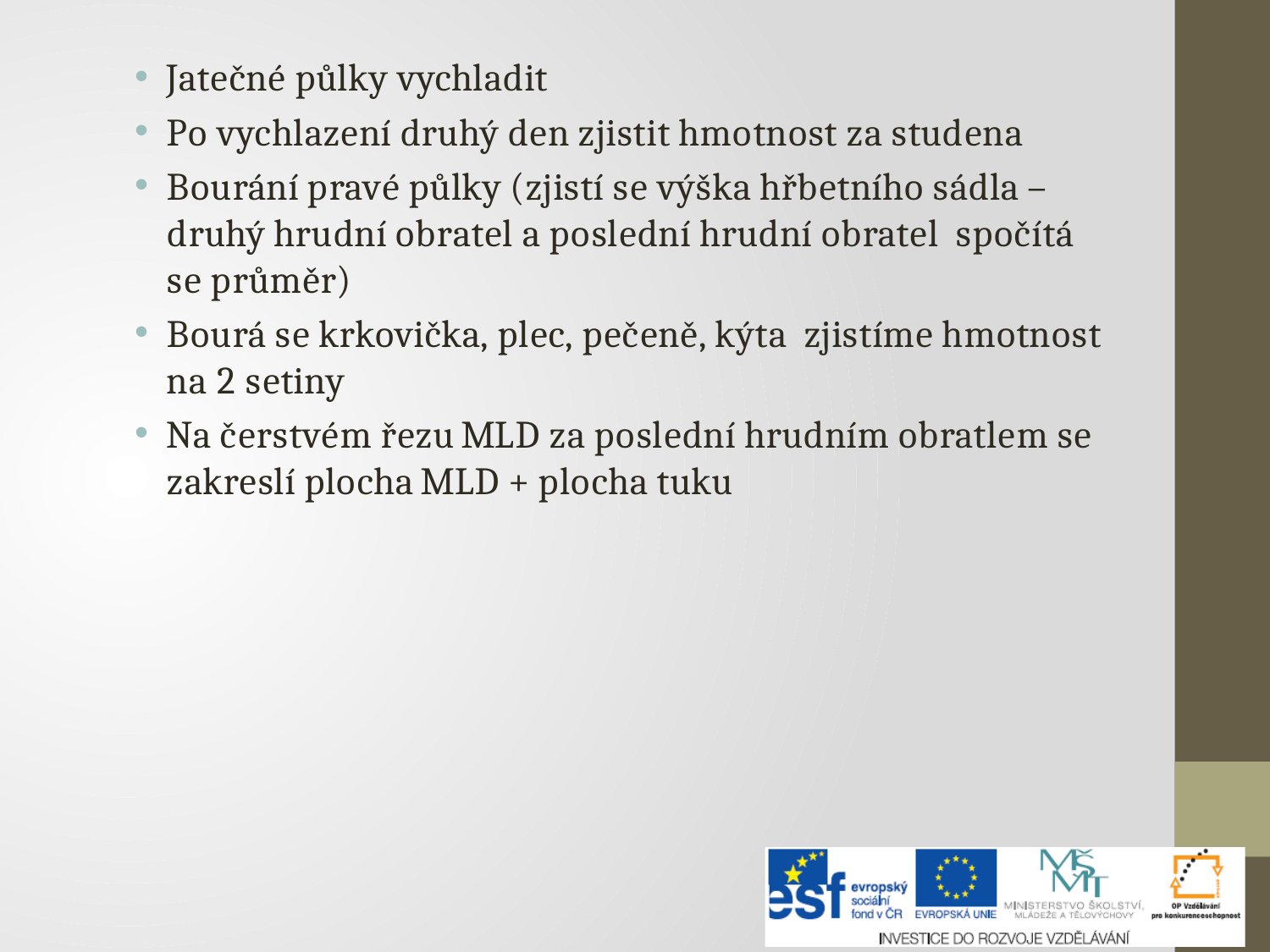

Jatečné půlky vychladit
Po vychlazení druhý den zjistit hmotnost za studena
Bourání pravé půlky (zjistí se výška hřbetního sádla – druhý hrudní obratel a poslední hrudní obratel  spočítá se průměr)
Bourá se krkovička, plec, pečeně, kýta  zjistíme hmotnost na 2 setiny
Na čerstvém řezu MLD za poslední hrudním obratlem se zakreslí plocha MLD + plocha tuku